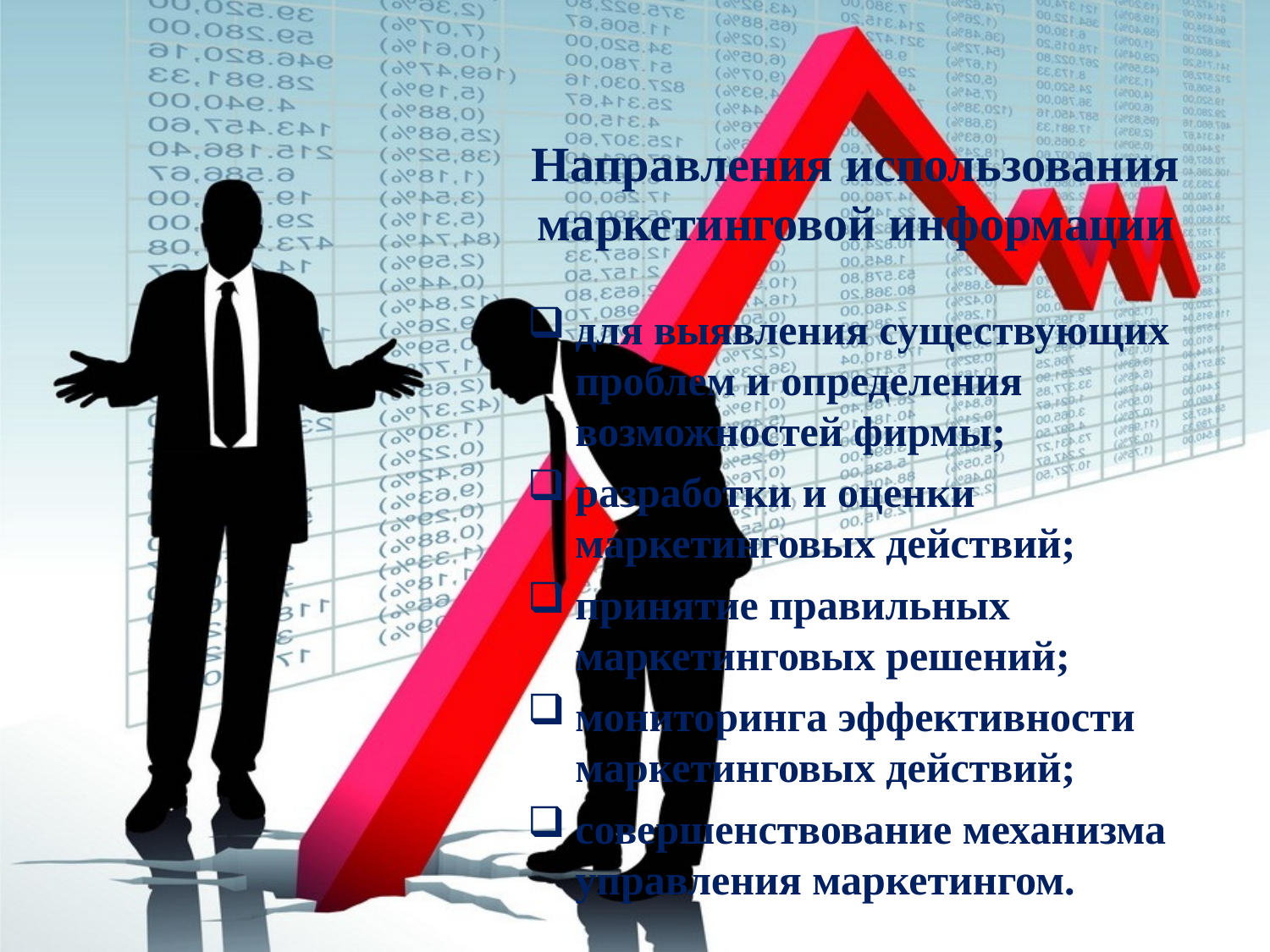

Направления использования маркетинговой информации
для выявления существующих проблем и определения возможностей фирмы;
разработки и оценки маркетинговых действий;
принятие правильных маркетинговых решений;
мониторинга эффективности маркетинговых действий;
совершенствование механизма управления маркетингом.